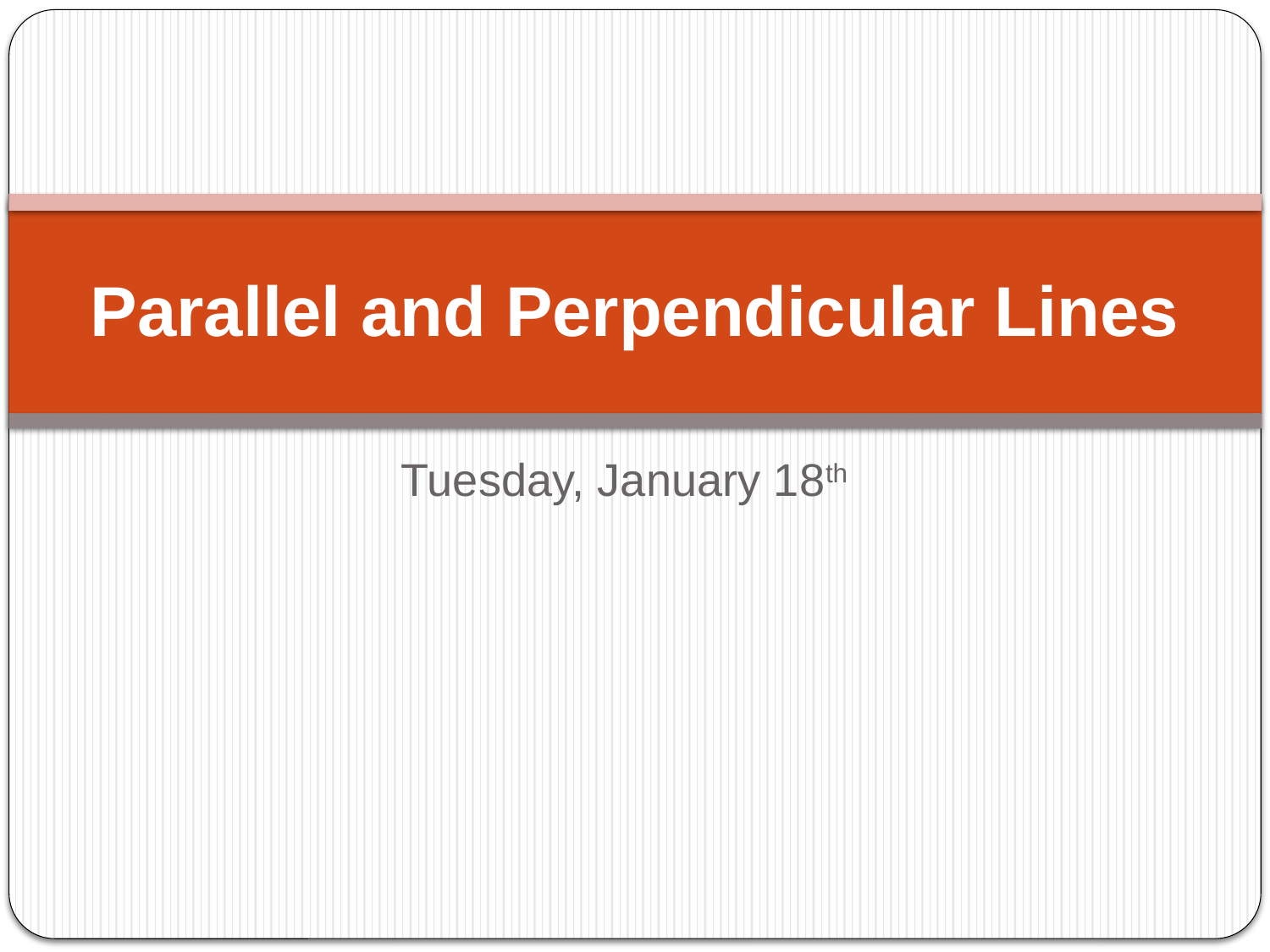

# Parallel and Perpendicular Lines
Tuesday, January 18th